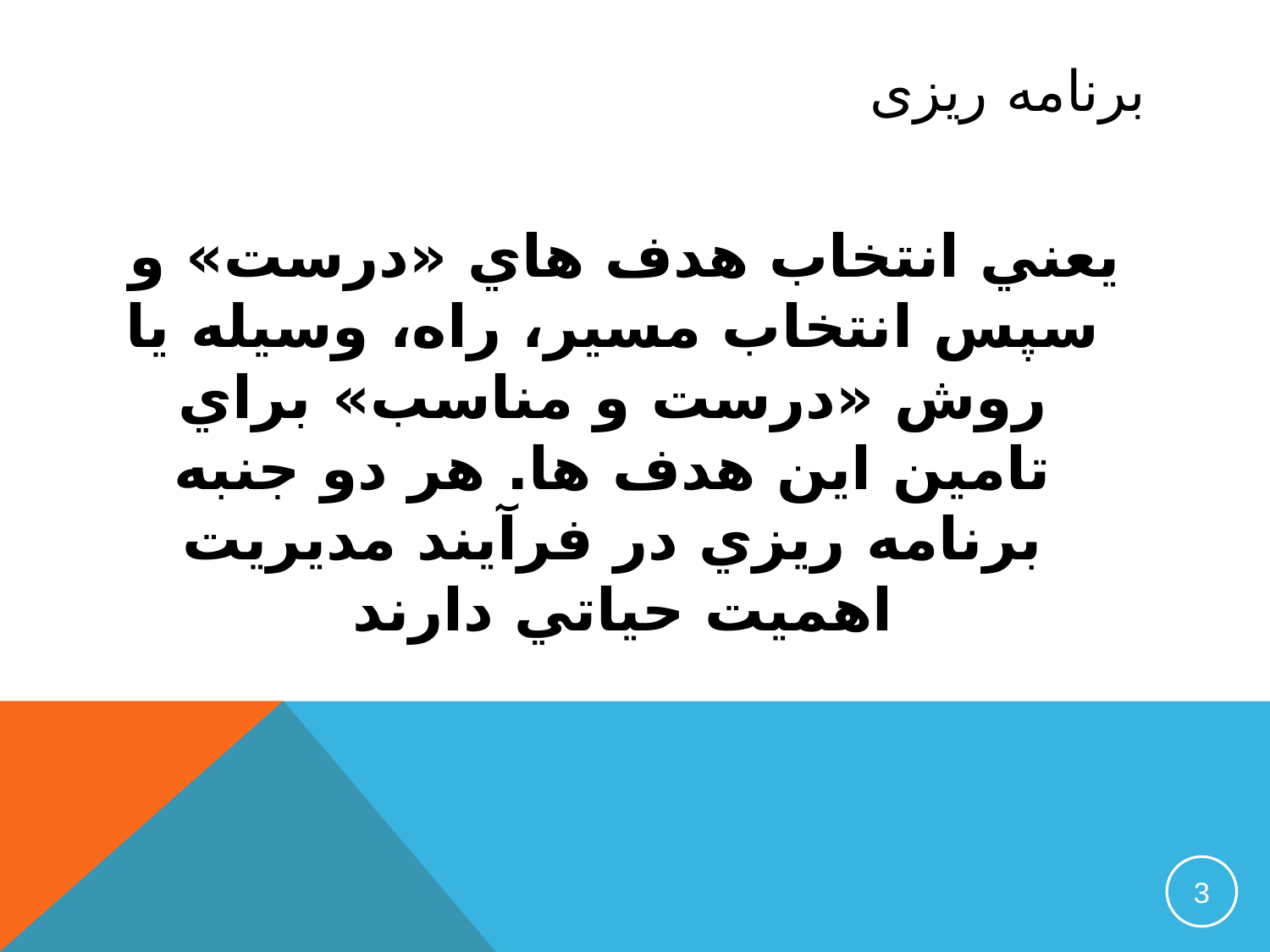

# برنامه ريزی
 يعني انتخاب هدف هاي «درست» و سپس انتخاب مسير، راه، وسيله يا روش «درست و مناسب» براي تامين اين هدف ها. هر دو جنبه برنامه ريزي در فرآيند مديريت اهميت حياتي دارند
3